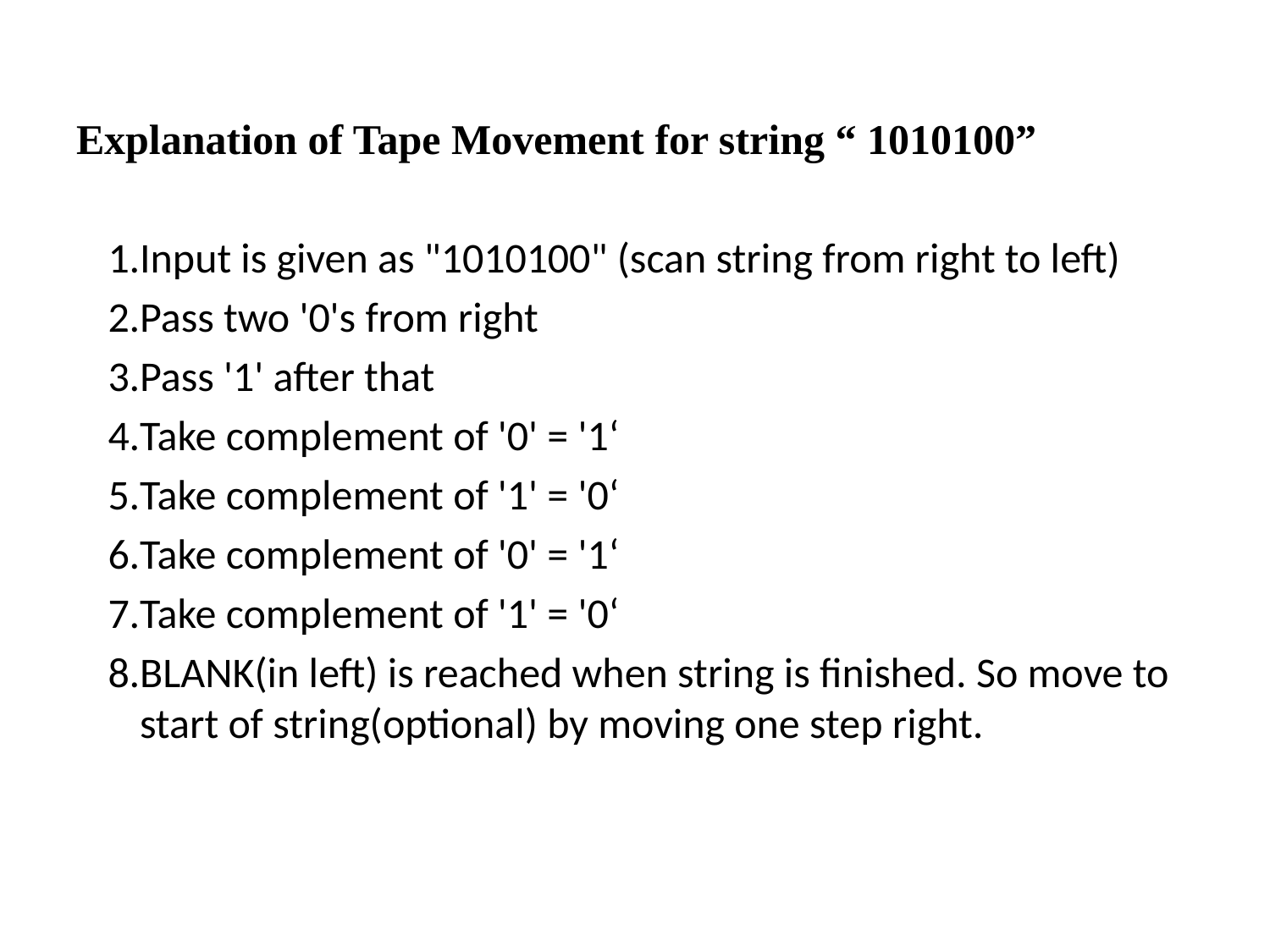

Explanation of Tape Movement for string “ 1010100”

Input is given as "1010100" (scan string from right to left)
Pass two '0's from right
Pass '1' after that
Take complement of '0' = '1‘
Take complement of '1' = '0‘
Take complement of '0' = '1‘
Take complement of '1' = '0‘
BLANK(in left) is reached when string is finished. So move to start of string(optional) by moving one step right.